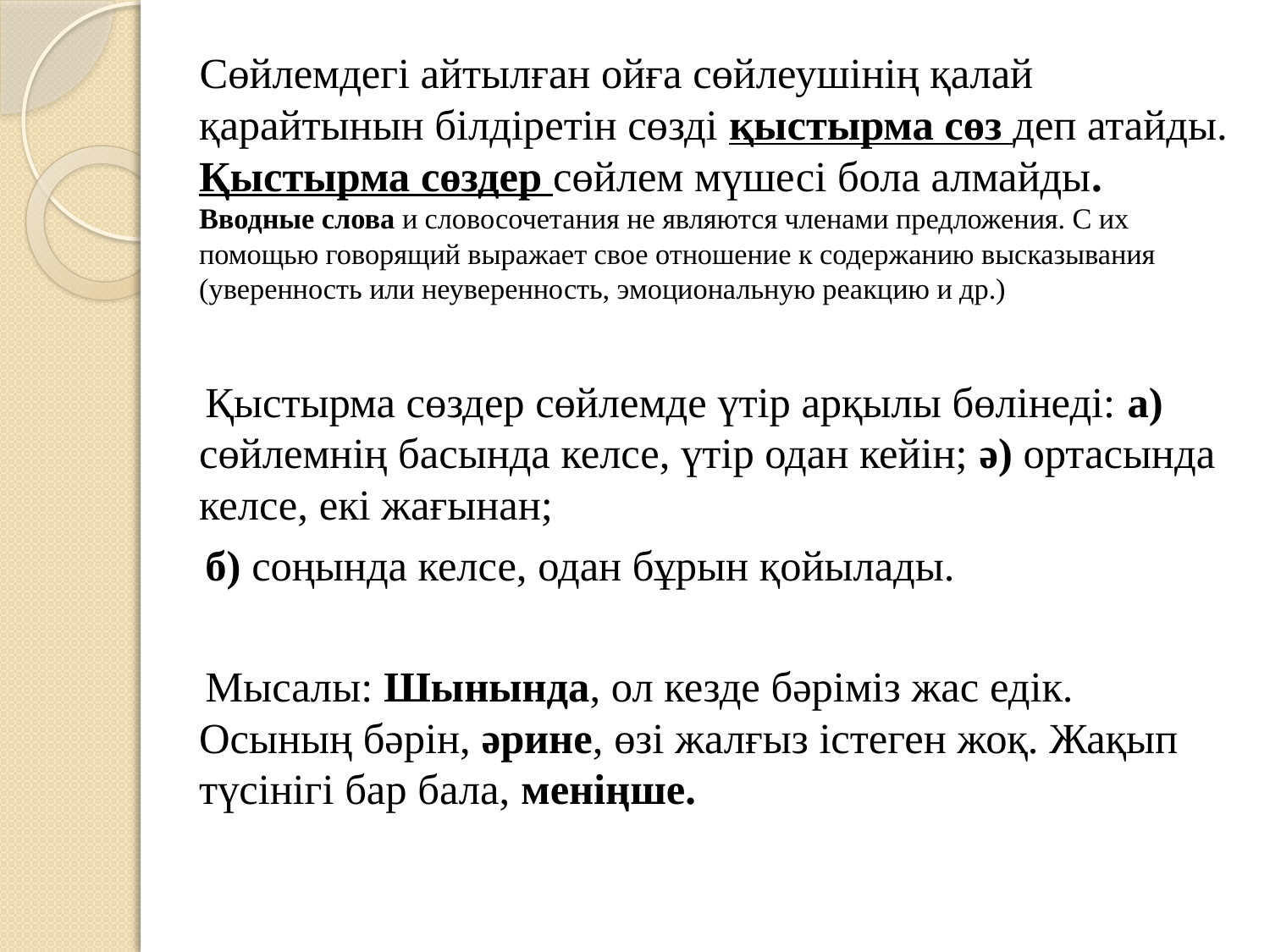

Сөйлемдегі айтылған ойға сөйлеушінің қалай қарайтынын білдіретін сөзді қыстырма сөз деп атайды. Қыстырма сөздер сөйлем мүшесі бола алмайды. Вводные слова и словосочетания не являются членами предложения. С их помощью говорящий выражает свое отношение к содержанию высказывания (уверенность или неуверенность, эмоциональную реакцию и др.)

    Қыстырма сөздер сөйлемде үтір арқылы бөлінеді: а) сөйлемнің басында келсе, үтір одан кейін; ә) ортасында келсе, екі жағынан;
    б) соңында келсе, одан бұрын қойылады.

    Мысалы: Шынында, ол кезде бәріміз жас едік. Осының бәрін, әрине, өзі жалғыз істеген жоқ. Жақып түсінігі бар бала, меніңше.